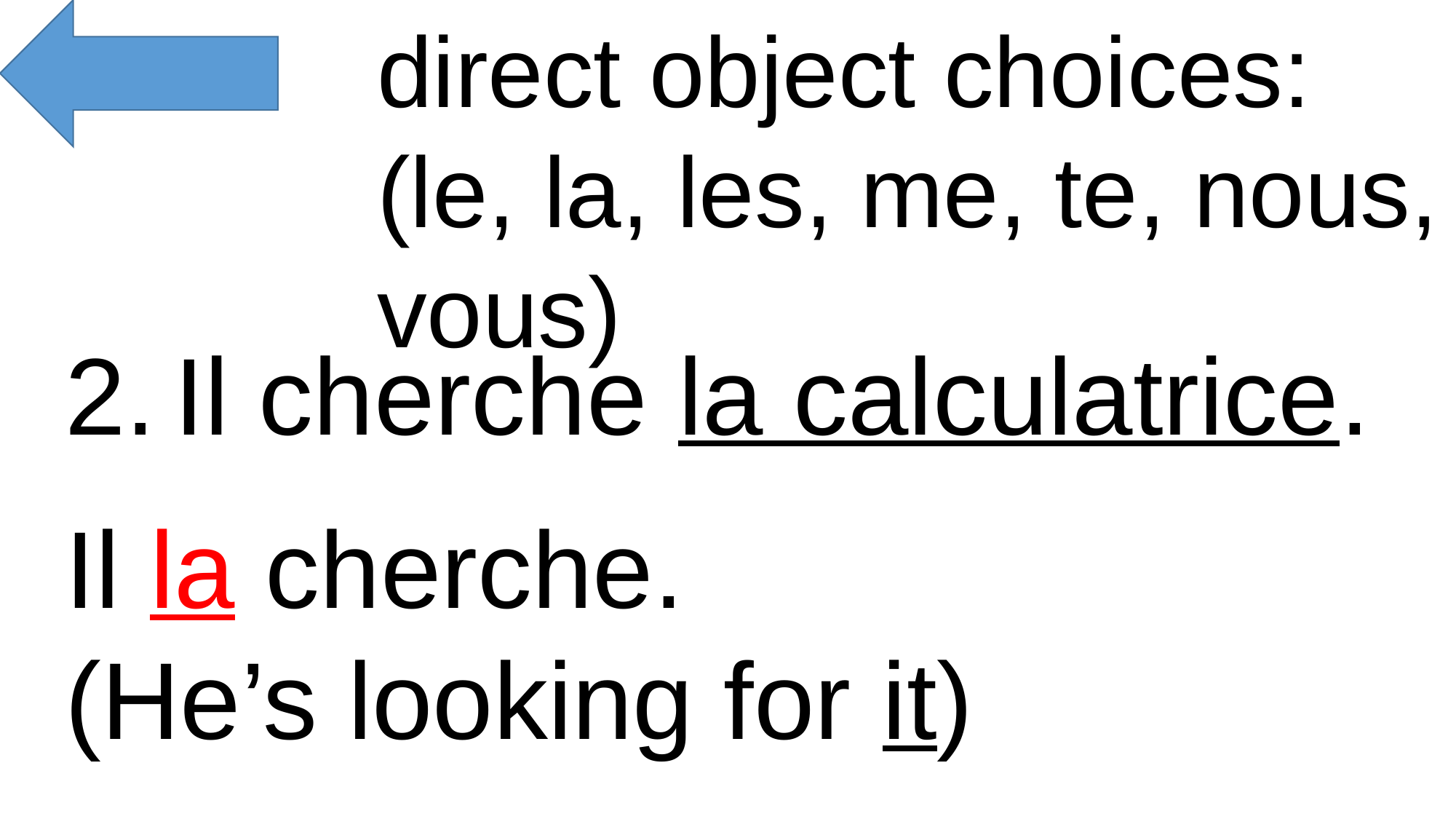

direct object choices:
(le, la, les, me, te, nous, vous)
2.	Il cherche la calculatrice.
Il la cherche.
(He’s looking for it)